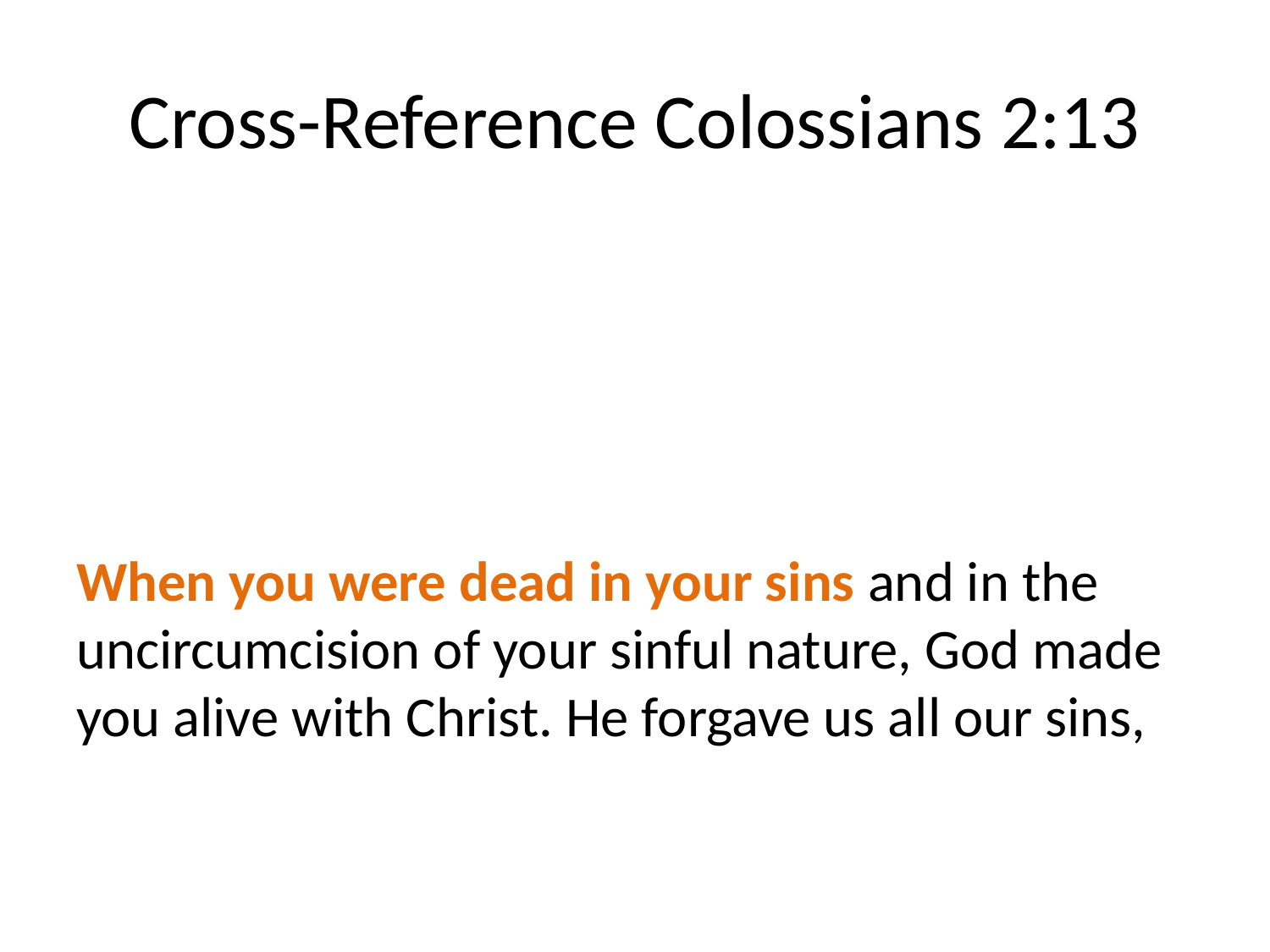

# Cross-Reference Colossians 2:13

When you were dead in your sins and in the uncircumcision of your sinful nature, God made you alive with Christ. He forgave us all our sins,